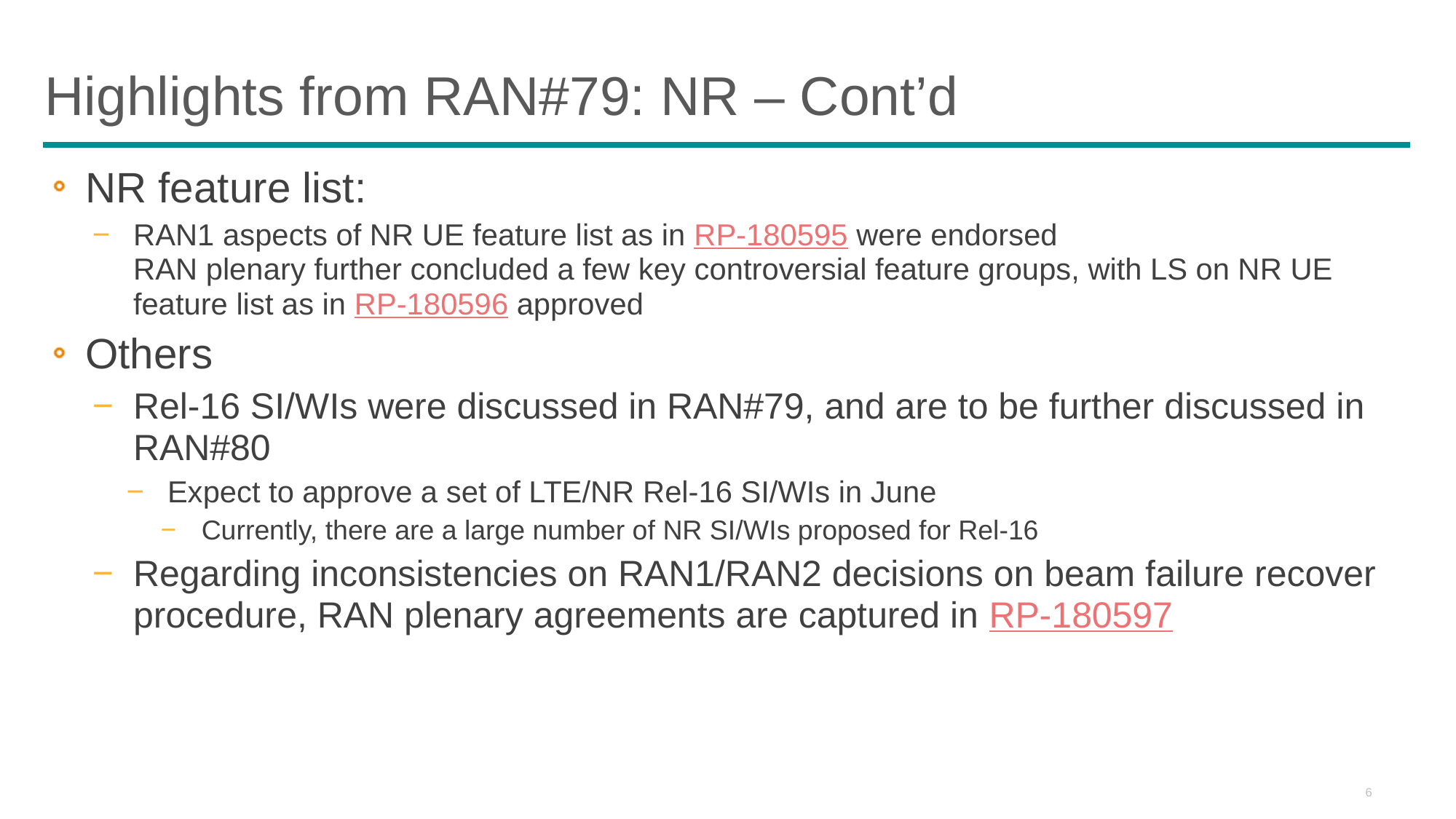

# Highlights from RAN#79: NR – Cont’d
NR feature list:
RAN1 aspects of NR UE feature list as in RP-180595 were endorsed
RAN plenary further concluded a few key controversial feature groups, with LS on NR UE feature list as in RP-180596 approved
Others
Rel-16 SI/WIs were discussed in RAN#79, and are to be further discussed in RAN#80
Expect to approve a set of LTE/NR Rel-16 SI/WIs in June
Currently, there are a large number of NR SI/WIs proposed for Rel-16
Regarding inconsistencies on RAN1/RAN2 decisions on beam failure recover procedure, RAN plenary agreements are captured in RP-180597